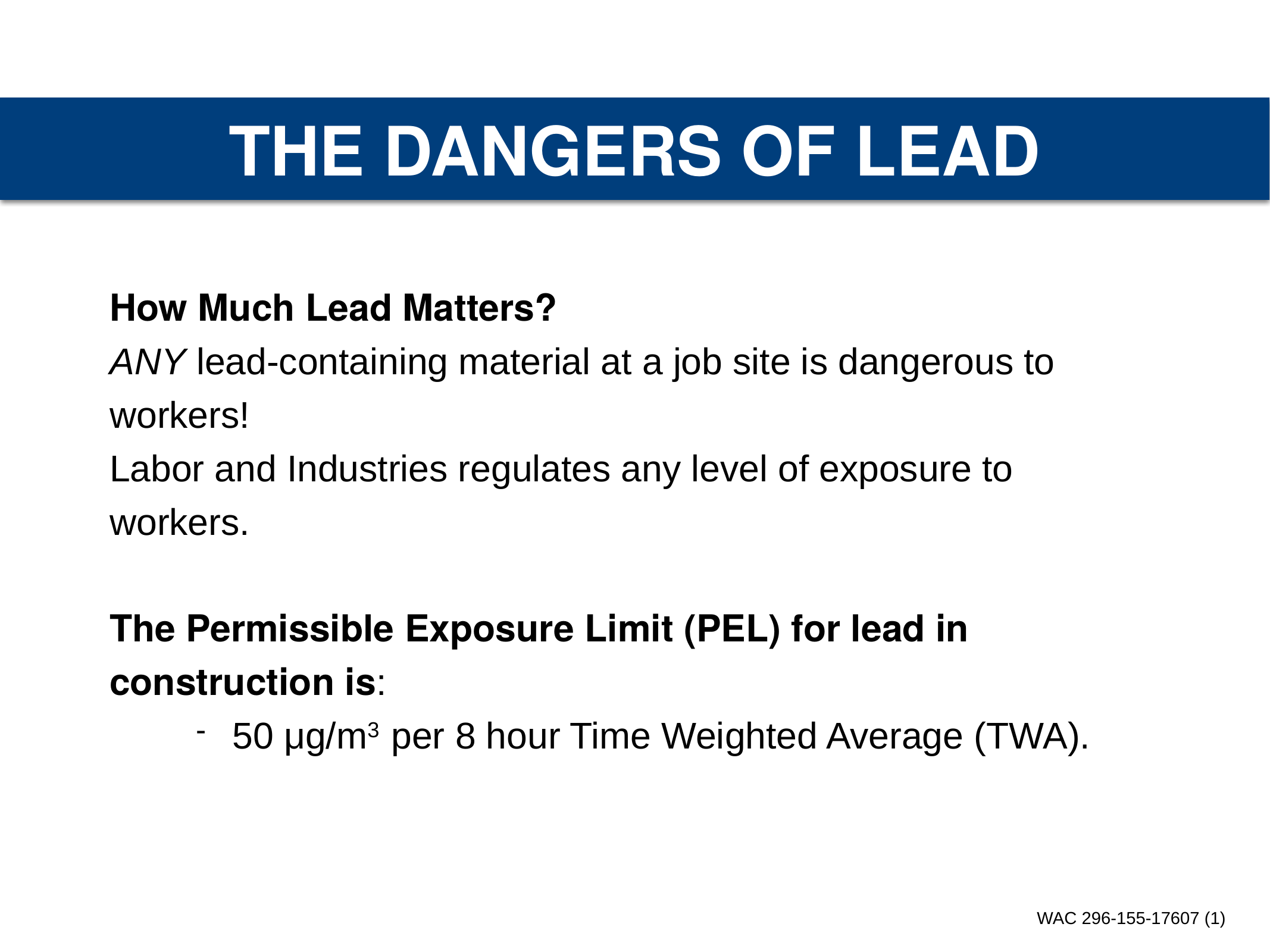

THE DANGERS OF LEAD
How Much Lead Matters?
ANY lead-containing material at a job site is dangerous to workers!
Labor and Industries regulates any level of exposure to workers.

The Permissible Exposure Limit (PEL) for lead in construction is:
50 μg/m3  per 8 hour Time Weighted Average (TWA).
WAC 296-155-17607 (1)